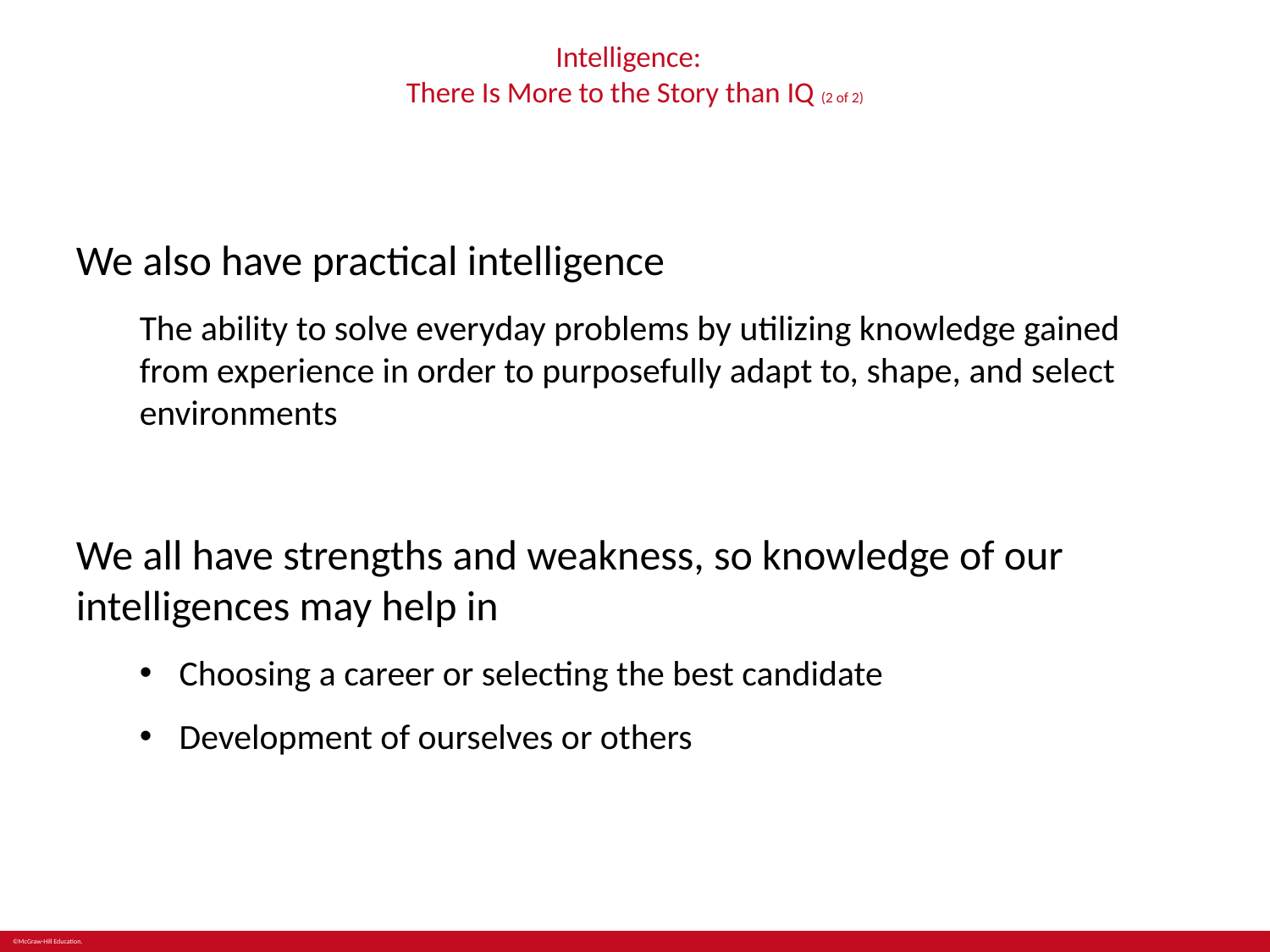

# Intelligence: There Is More to the Story than IQ (2 of 2)
We also have practical intelligence
The ability to solve everyday problems by utilizing knowledge gained from experience in order to purposefully adapt to, shape, and select environments

We all have strengths and weakness, so knowledge of our intelligences may help in
Choosing a career or selecting the best candidate
Development of ourselves or others